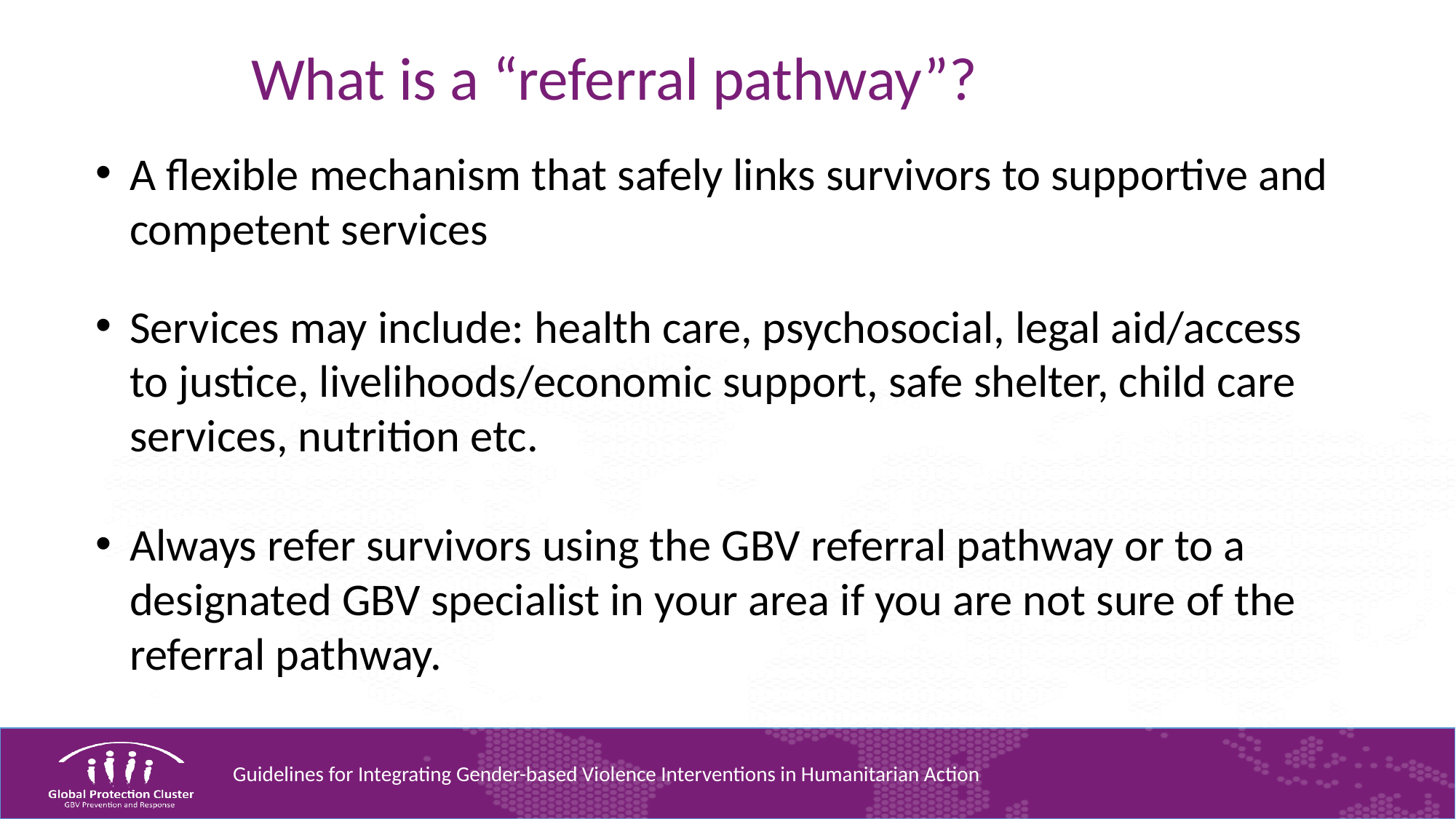

# What is a “referral pathway”?
A flexible mechanism that safely links survivors to supportive and competent services

Services may include: health care, psychosocial, legal aid/access to justice, livelihoods/economic support, safe shelter, child care services, nutrition etc.

Always refer survivors using the GBV referral pathway or to a designated GBV specialist in your area if you are not sure of the referral pathway.